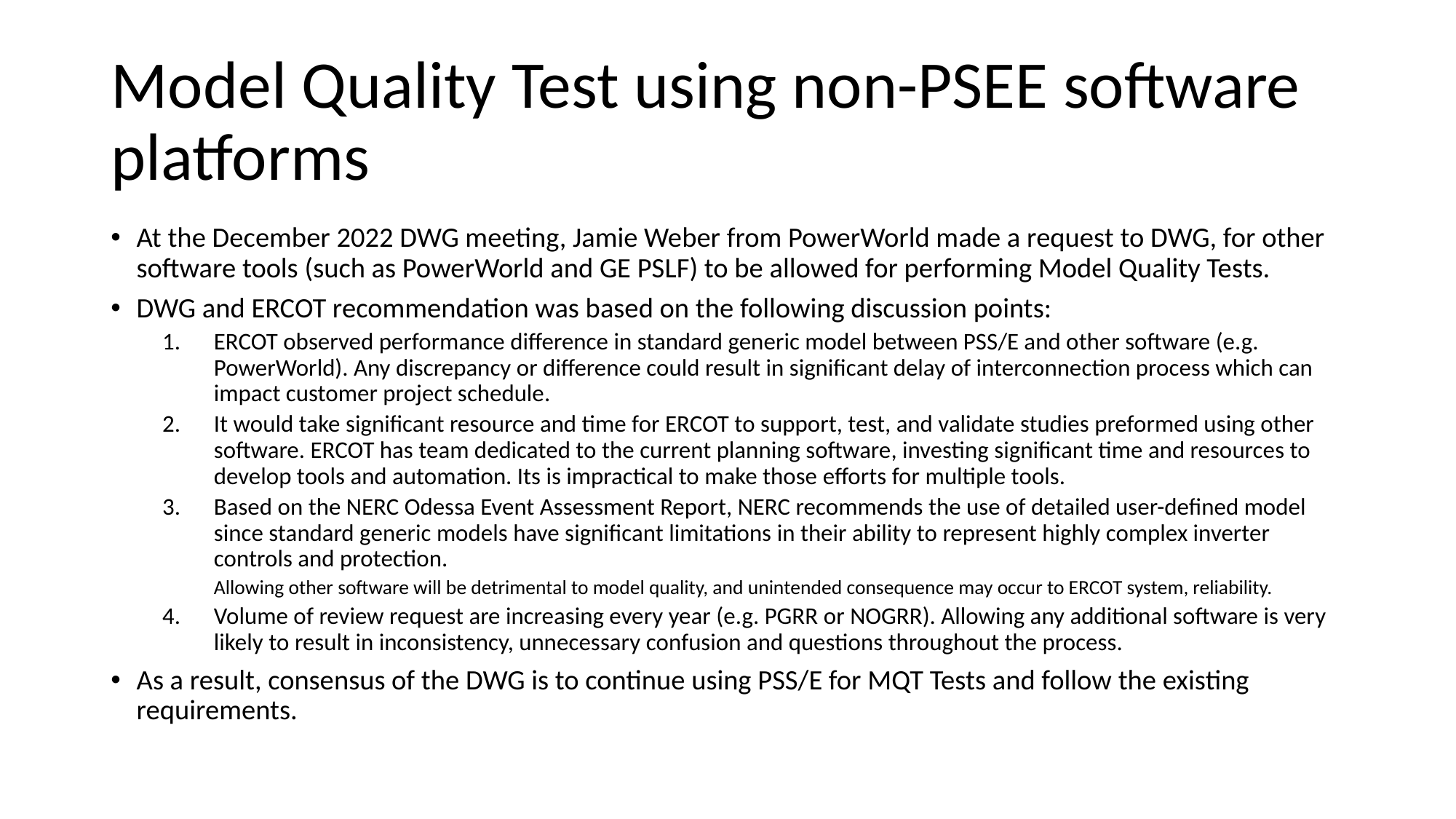

# Model Quality Test using non-PSEE software platforms
At the December 2022 DWG meeting, Jamie Weber from PowerWorld made a request to DWG, for other software tools (such as PowerWorld and GE PSLF) to be allowed for performing Model Quality Tests.
DWG and ERCOT recommendation was based on the following discussion points:
ERCOT observed performance difference in standard generic model between PSS/E and other software (e.g. PowerWorld). Any discrepancy or difference could result in significant delay of interconnection process which can impact customer project schedule.
It would take significant resource and time for ERCOT to support, test, and validate studies preformed using other software. ERCOT has team dedicated to the current planning software, investing significant time and resources to develop tools and automation. Its is impractical to make those efforts for multiple tools.
Based on the NERC Odessa Event Assessment Report, NERC recommends the use of detailed user-defined model since standard generic models have significant limitations in their ability to represent highly complex inverter controls and protection.
Allowing other software will be detrimental to model quality, and unintended consequence may occur to ERCOT system, reliability.
Volume of review request are increasing every year (e.g. PGRR or NOGRR). Allowing any additional software is very likely to result in inconsistency, unnecessary confusion and questions throughout the process.
As a result, consensus of the DWG is to continue using PSS/E for MQT Tests and follow the existing requirements.